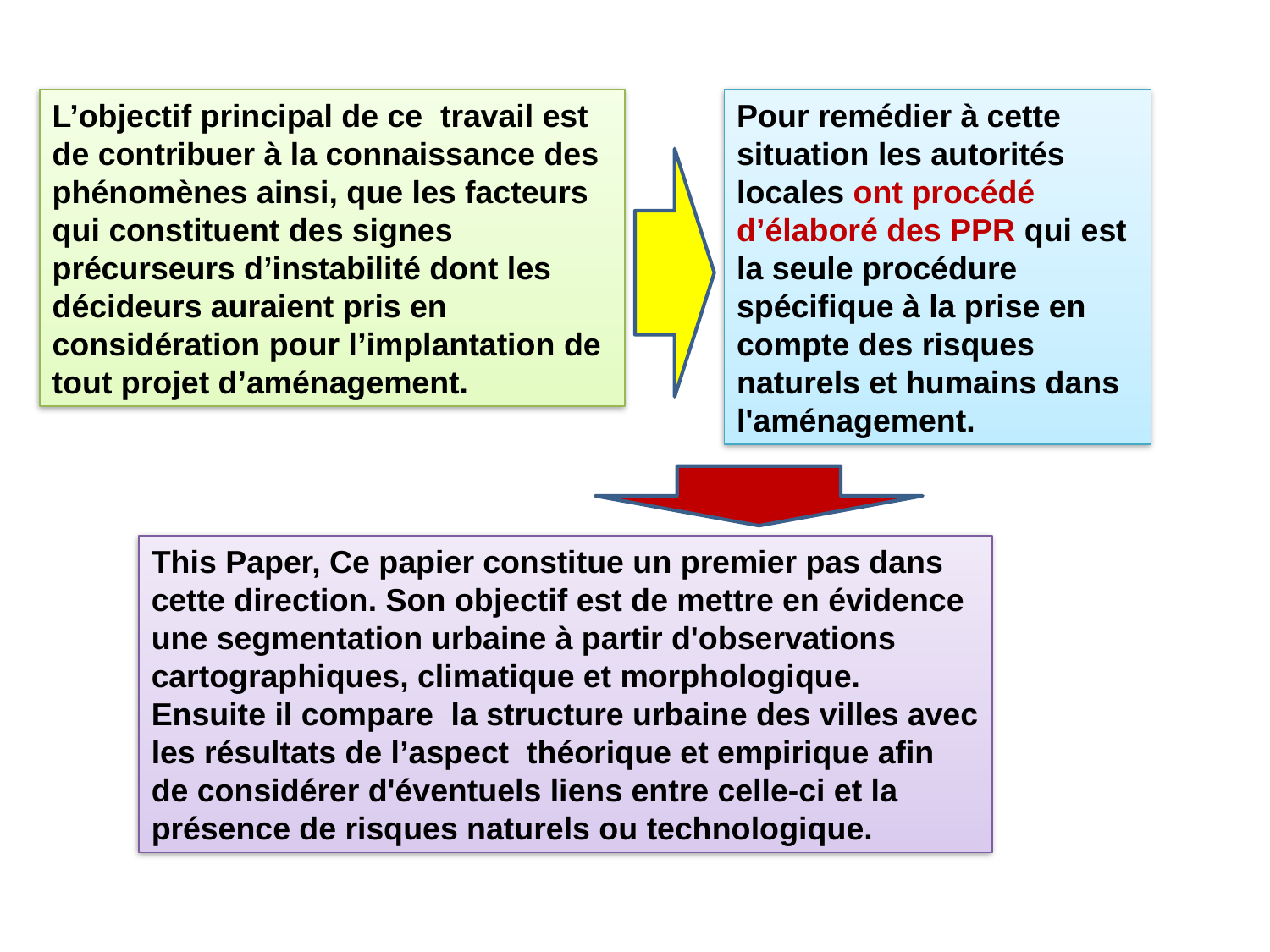

L’objectif principal de ce  travail est de contribuer à la connaissance des phénomènes ainsi, que les facteurs qui constituent des signes précurseurs d’instabilité dont les décideurs auraient pris en considération pour l’implantation de tout projet d’aménagement.
Pour remédier à cette situation les autorités locales ont procédé d’élaboré des PPR qui est la seule procédure spécifique à la prise en compte des risques naturels et humains dans l'aménagement.

This Paper, Ce papier constitue un premier pas dans cette direction. Son objectif est de mettre en évidence une segmentation urbaine à partir d'observations cartographiques, climatique et morphologique. Ensuite il compare  la structure urbaine des villes avec les résultats de l’aspect  théorique et empirique afin de considérer d'éventuels liens entre celle-ci et la présence de risques naturels ou technologique.